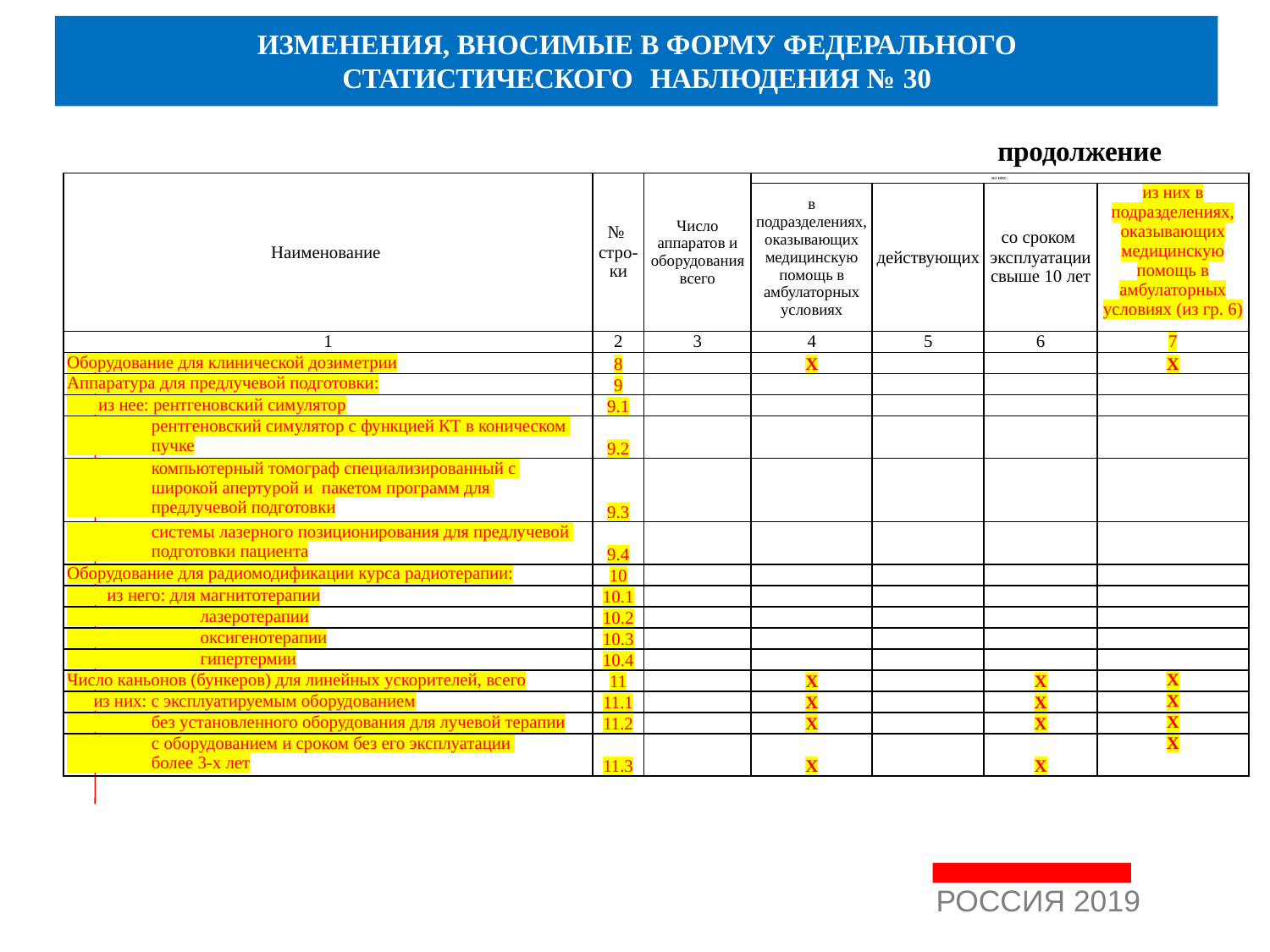

ИЗМЕНЕНИЯ, ВНОСИМЫЕ В ФОРМУ ФЕДЕРАЛЬНОГО
СТАТИСТИЧЕСКОГО	НАБЛЮДЕНИЯ № 30

продолжение
| Наименование | № стро- ки | Число аппаратов и оборудования всего | из них: |  |  |  |
| --- | --- | --- | --- | --- | --- | --- |
|  |  |  | в подразделениях, оказывающих медицинскую помощь в амбулаторных условиях | действующих | со сроком эксплуатации свыше 10 лет | из них в подразделениях, оказывающих медицинскую помощь в амбулаторных условиях (из гр. 6) |
| 1 | 2 | 3 | 4 | 5 | 6 | 7 |
| Оборудование для клинической дозиметрии | 8 |  | Х |  |  | Х |
| Аппаратура для предлучевой подготовки: | 9 |  |  |  |  |  |
| из нее: рентгеновский симулятор | 9.1 |  |  |  |  |  |
| рентгеновский симулятор с функцией КТ в коническом пучке | 9.2 |  |  |  |  |  |
| компьютерный томограф специализированный с широкой апертурой и пакетом программ для предлучевой подготовки | 9.3 |  |  |  |  |  |
| системы лазерного позиционирования для предлучевой подготовки пациента | 9.4 |  |  |  |  |  |
| Оборудование для радиомодификации курса радиотерапии: | 10 |  |  |  |  |  |
| из него: для магнитотерапии | 10.1 |  |  |  |  |  |
| лазеротерапии | 10.2 |  |  |  |  |  |
| оксигенотерапии | 10.3 |  |  |  |  |  |
| гипертермии | 10.4 |  |  |  |  |  |
| Число каньонов (бункеров) для линейных ускорителей, всего | 11 |  | Х |  | Х | Х |
| из них: с эксплуатируемым оборудованием | 11.1 |  | Х |  | Х | Х |
| без установленного оборудования для лучевой терапии | 11.2 |  | Х |  | Х | Х |
| с оборудованием и сроком без его эксплуатации более 3-х лет | 11.3 |  | Х |  | Х | Х |

РОССИЯ 2019